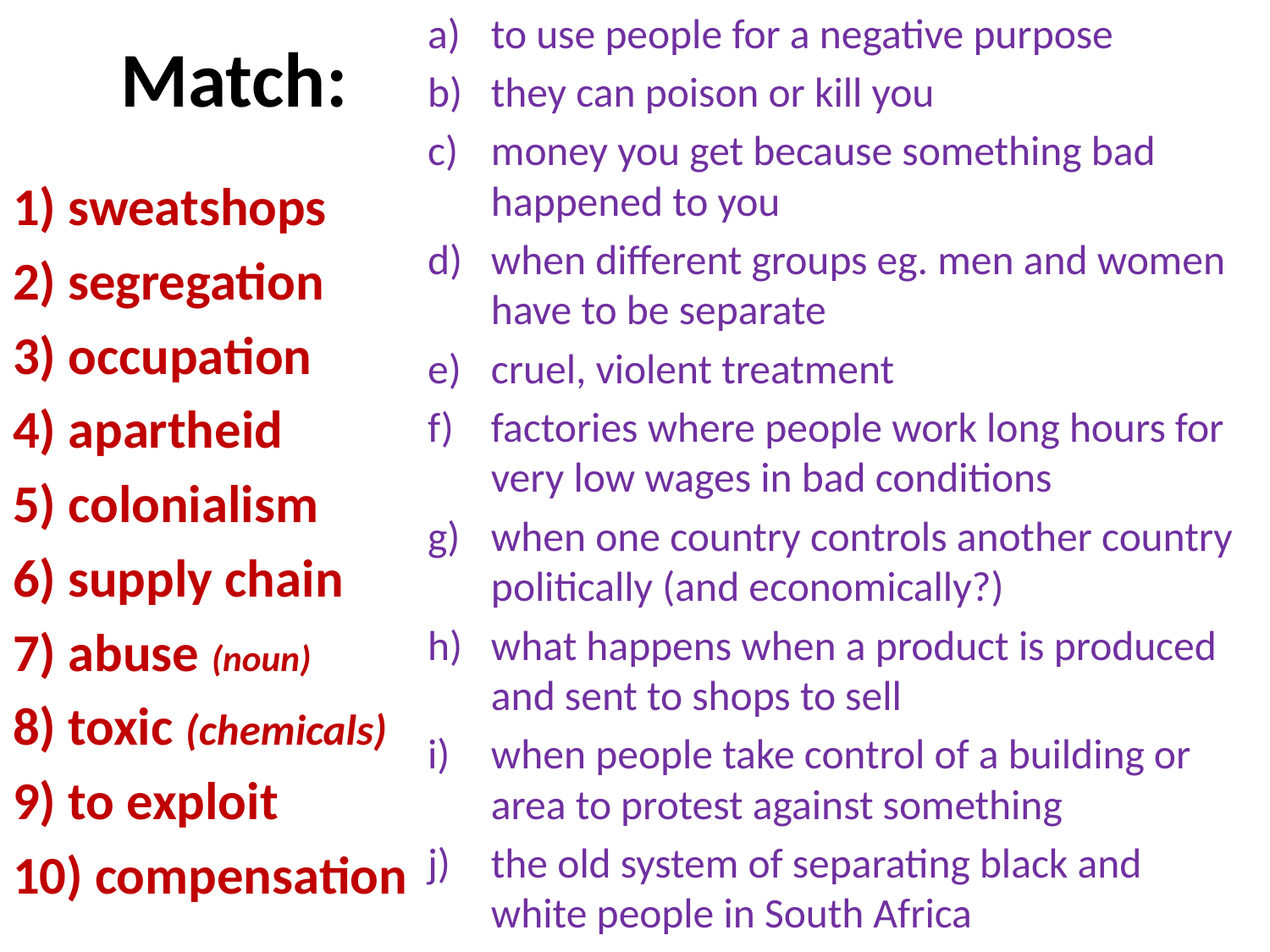

to use people for a negative purpose
they can poison or kill you
money you get because something bad happened to you
when different groups eg. men and women have to be separate
cruel, violent treatment
factories where people work long hours for very low wages in bad conditions
when one country controls another country politically (and economically?)
what happens when a product is produced and sent to shops to sell
when people take control of a building or area to protest against something
the old system of separating black and white people in South Africa

# Match:
1) sweatshops
2) segregation
3) occupation
4) apartheid
5) colonialism
6) supply chain
7) abuse (noun)
8) toxic (chemicals)
9) to exploit
10) compensation